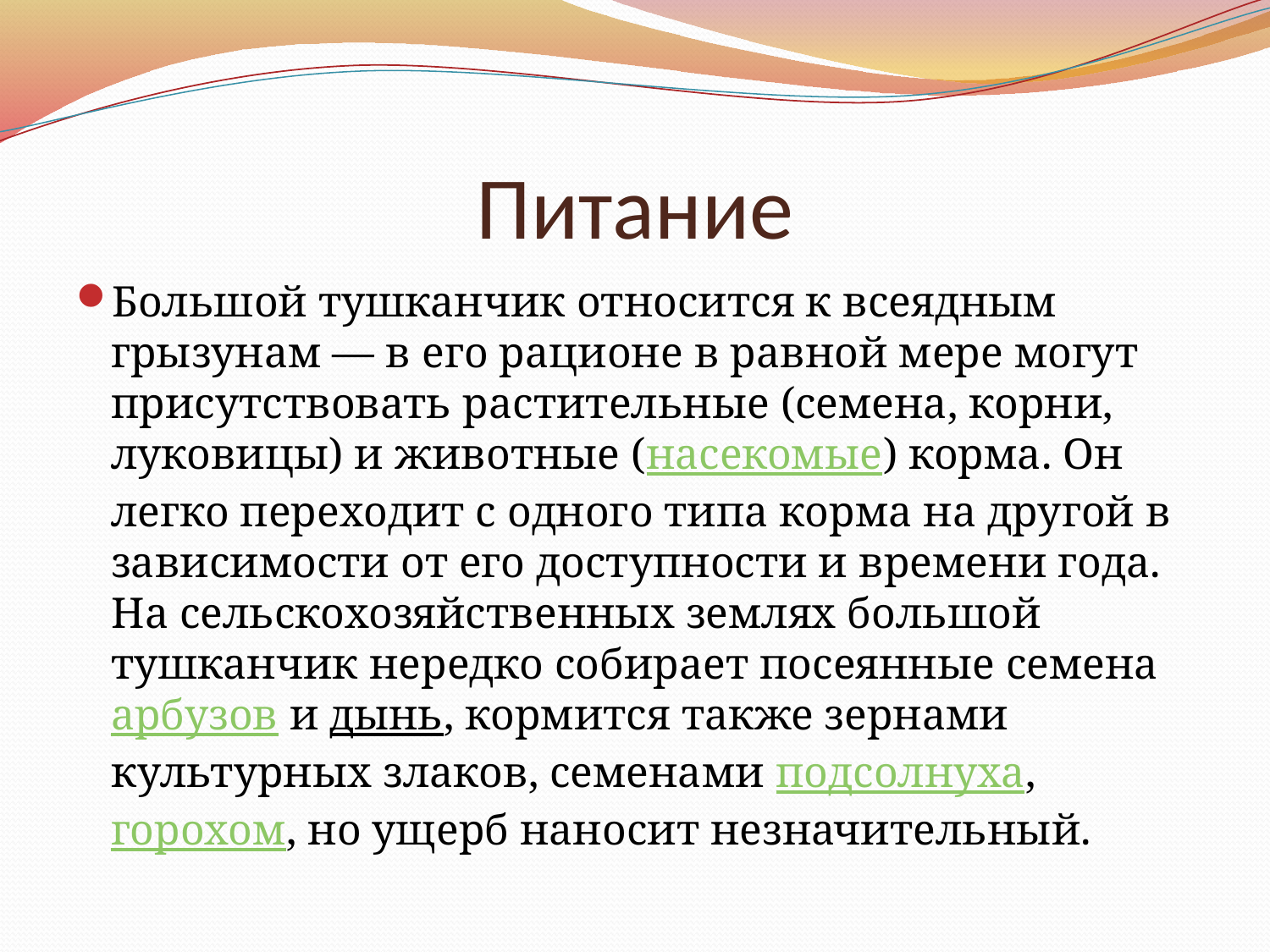

# Питание
Большой тушканчик относится к всеядным грызунам — в его рационе в равной мере могут присутствовать растительные (семена, корни, луковицы) и животные (насекомые) корма. Он легко переходит с одного типа корма на другой в зависимости от его доступности и времени года. На сельскохозяйственных землях большой тушканчик нередко собирает посеянные семена арбузов и дынь, кормится также зернами культурных злаков, семенами подсолнуха, горохом, но ущерб наносит незначительный.